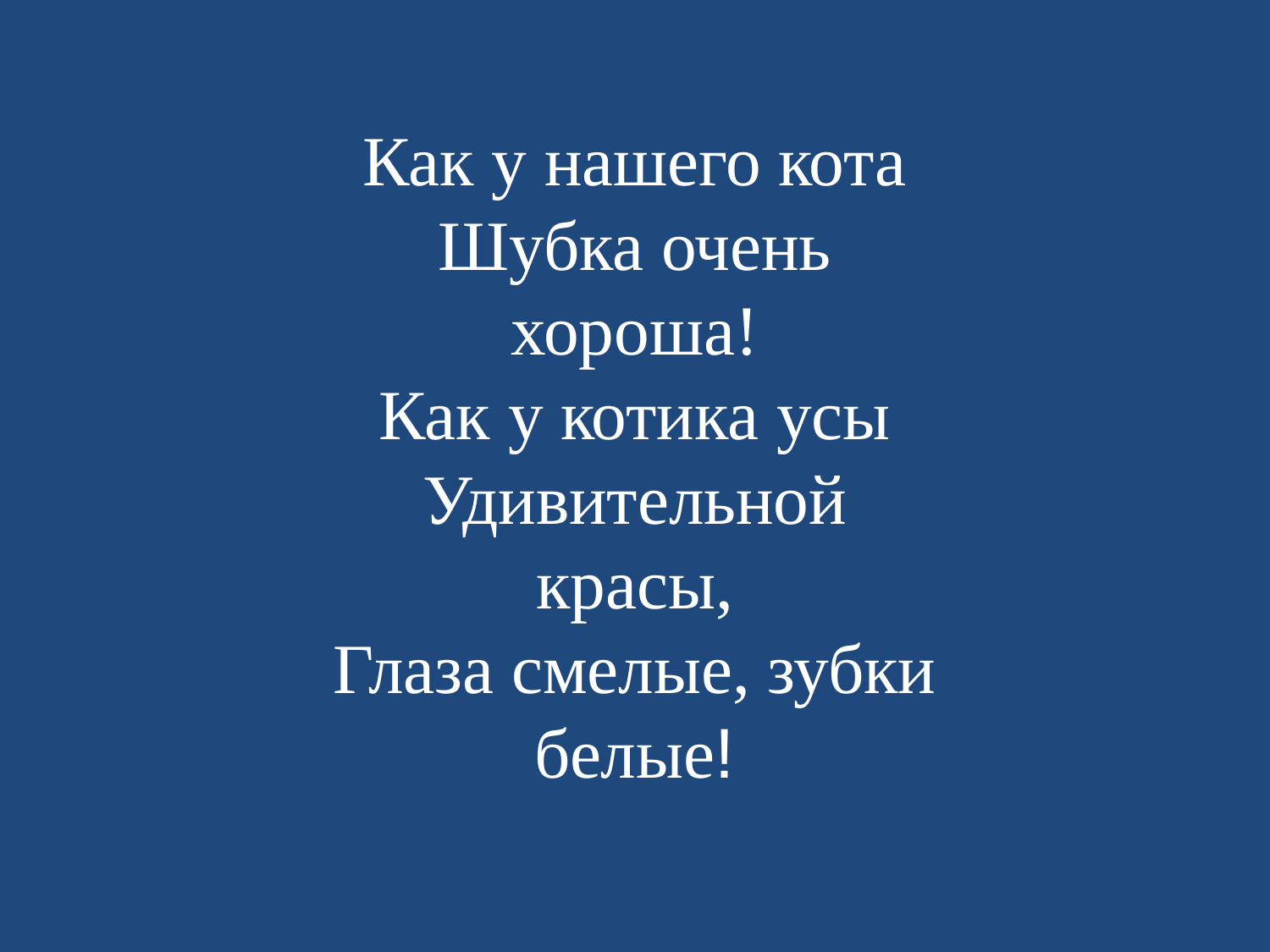

Как у нашего кота
Шубка очень хороша!
Как у котика усы
Удивительной красы,
Глаза смелые, зубки белые!